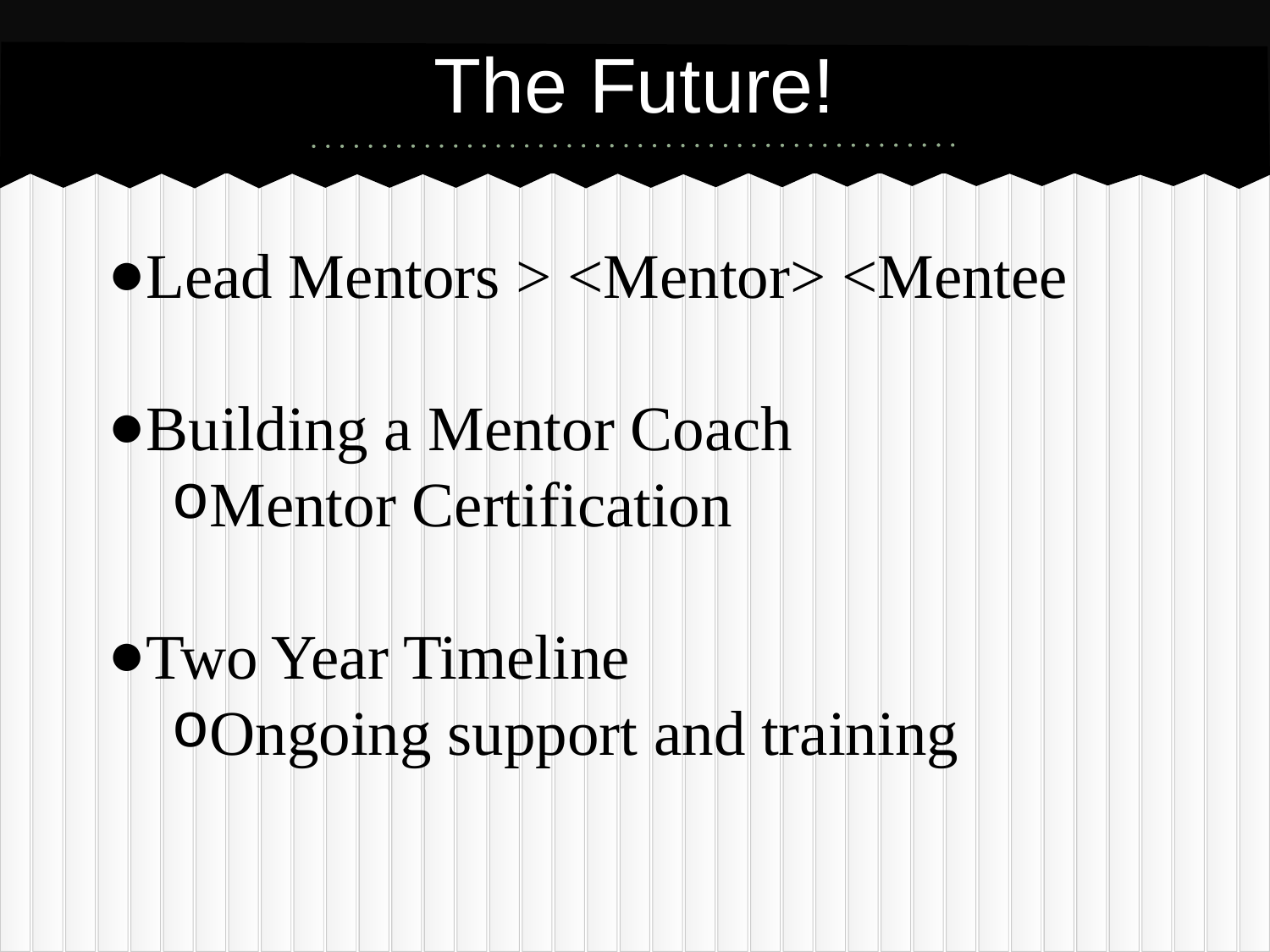

# The Future!
Lead Mentors > <Mentor> <Mentee

Building a Mentor Coach
Mentor Certification

Two Year Timeline
Ongoing support and training